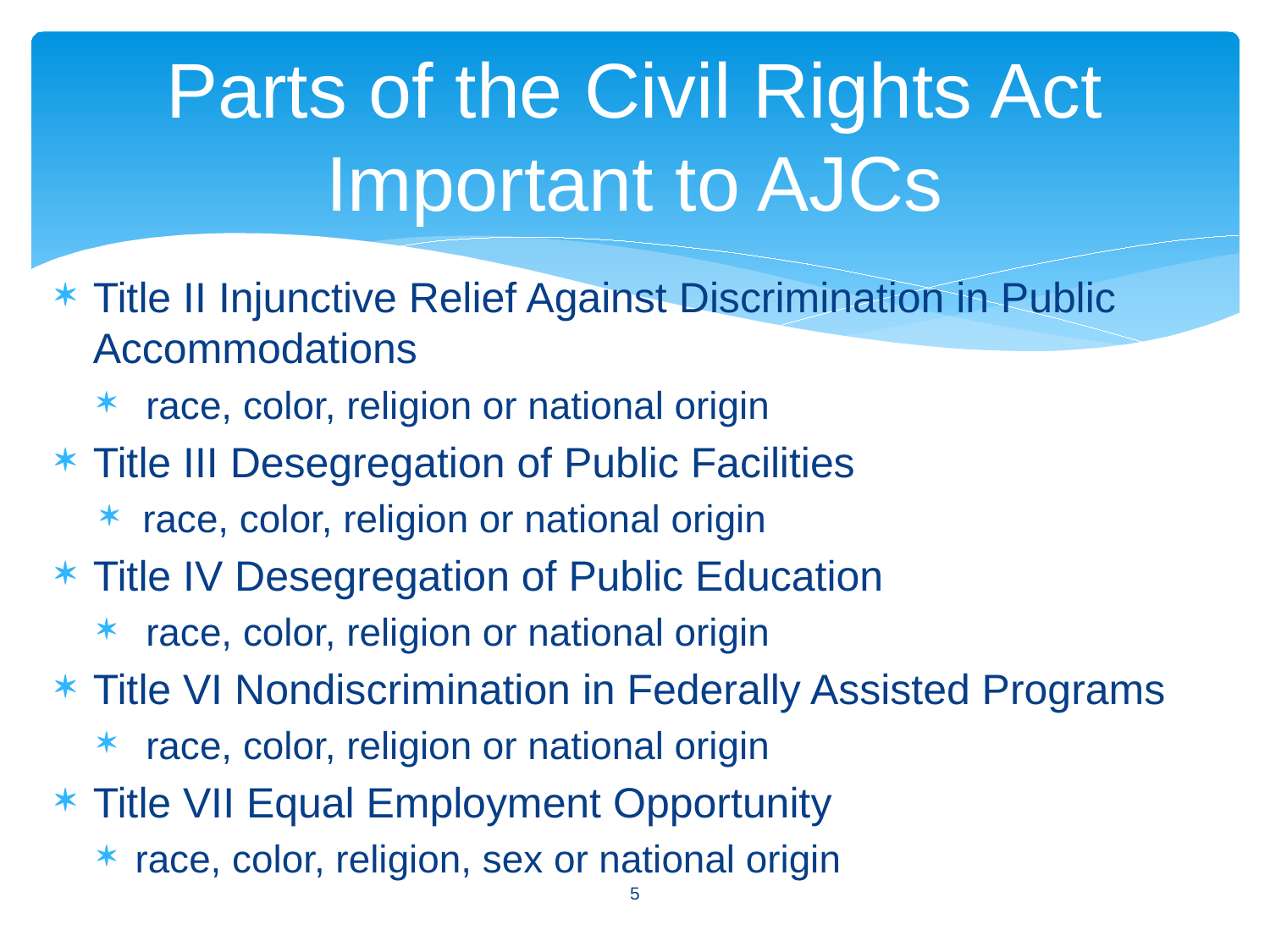

# Parts of the Civil Rights Act Important to AJCs
Title II Injunctive Relief Against Discrimination in Public Accommodations
 race, color, religion or national origin
Title III Desegregation of Public Facilities
 race, color, religion or national origin
Title IV Desegregation of Public Education
 race, color, religion or national origin
Title VI Nondiscrimination in Federally Assisted Programs
 race, color, religion or national origin
Title VII Equal Employment Opportunity
race, color, religion, sex or national origin

5